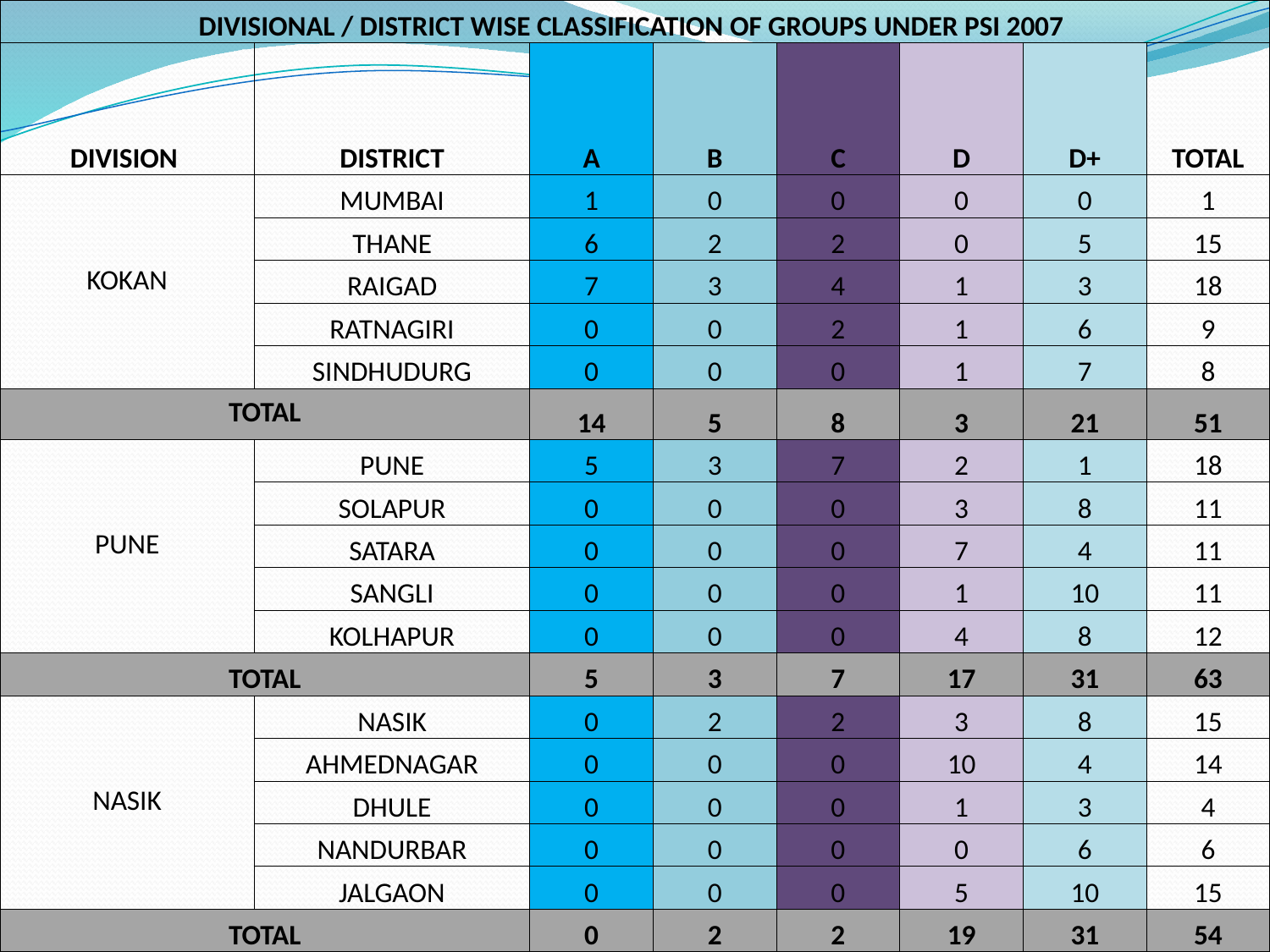

| DIVISIONAL / DISTRICT WISE CLASSIFICATION OF GROUPS UNDER PSI 2007 |  |  |  |  |  |  |  |
| --- | --- | --- | --- | --- | --- | --- | --- |
| DIVISION | DISTRICT | A | B | C | D | D+ | TOTAL |
| KOKAN | MUMBAI | 1 | 0 | 0 | 0 | 0 | 1 |
|  | THANE | 6 | 2 | 2 | 0 | 5 | 15 |
|  | RAIGAD | 7 | 3 | 4 | 1 | 3 | 18 |
|  | RATNAGIRI | 0 | 0 | 2 | 1 | 6 | 9 |
|  | SINDHUDURG | 0 | 0 | 0 | 1 | 7 | 8 |
| TOTAL |  | 14 | 5 | 8 | 3 | 21 | 51 |
| PUNE | PUNE | 5 | 3 | 7 | 2 | 1 | 18 |
|  | SOLAPUR | 0 | 0 | 0 | 3 | 8 | 11 |
|  | SATARA | 0 | 0 | 0 | 7 | 4 | 11 |
|  | SANGLI | 0 | 0 | 0 | 1 | 10 | 11 |
|  | KOLHAPUR | 0 | 0 | 0 | 4 | 8 | 12 |
| TOTAL |  | 5 | 3 | 7 | 17 | 31 | 63 |
| NASIK | NASIK | 0 | 2 | 2 | 3 | 8 | 15 |
|  | AHMEDNAGAR | 0 | 0 | 0 | 10 | 4 | 14 |
|  | DHULE | 0 | 0 | 0 | 1 | 3 | 4 |
|  | NANDURBAR | 0 | 0 | 0 | 0 | 6 | 6 |
|  | JALGAON | 0 | 0 | 0 | 5 | 10 | 15 |
| TOTAL |  | 0 | 2 | 2 | 19 | 31 | 54 |